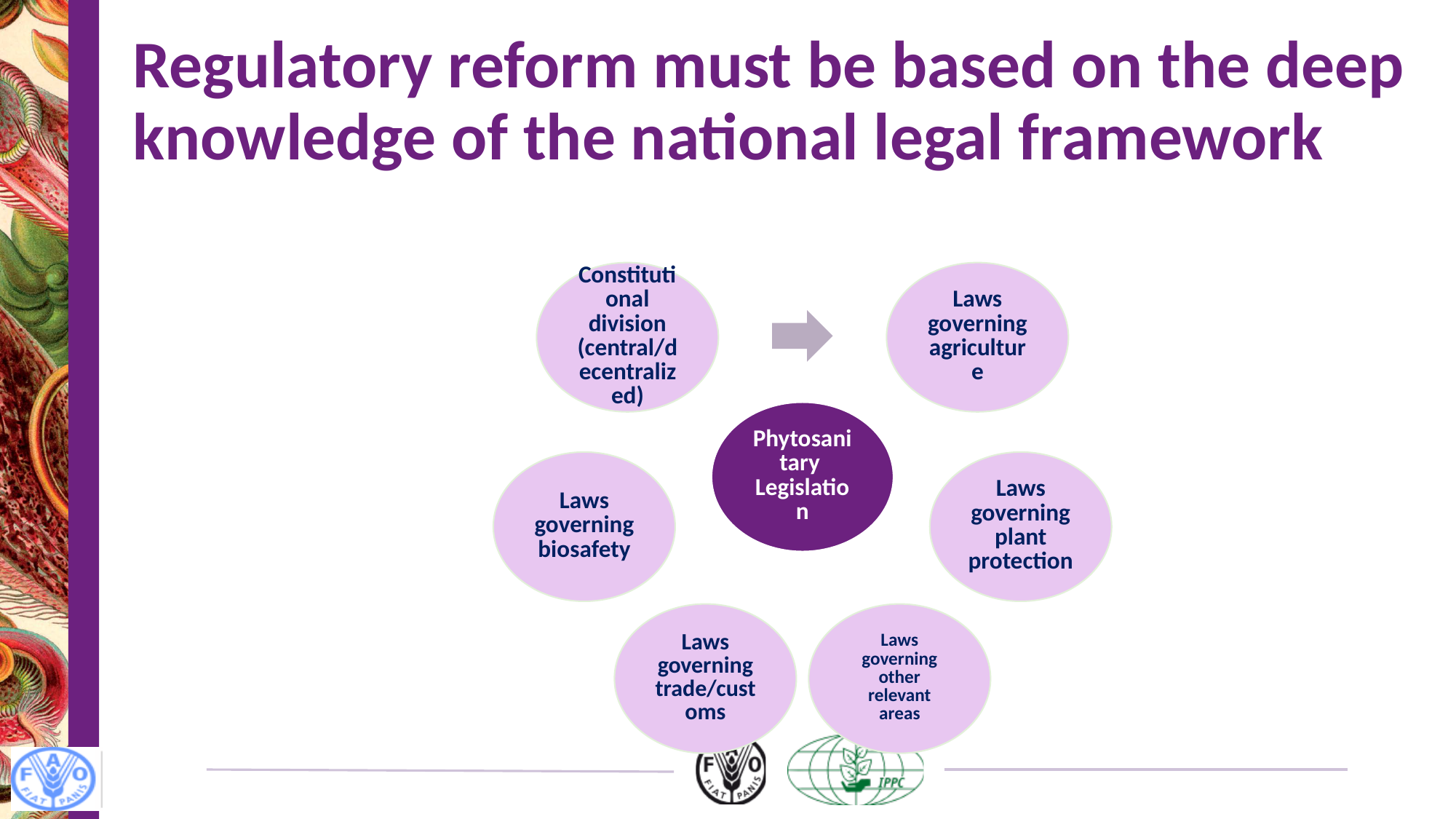

# Regulatory reform must be based on the deep knowledge of the national legal framework
Phytosanitary  Legislation
Laws governing agriculture
Laws governing plant protection
Constitutional division (central/decentralized)
Laws governing other relevant areas
Laws governing biosafety
Laws governing trade/customs